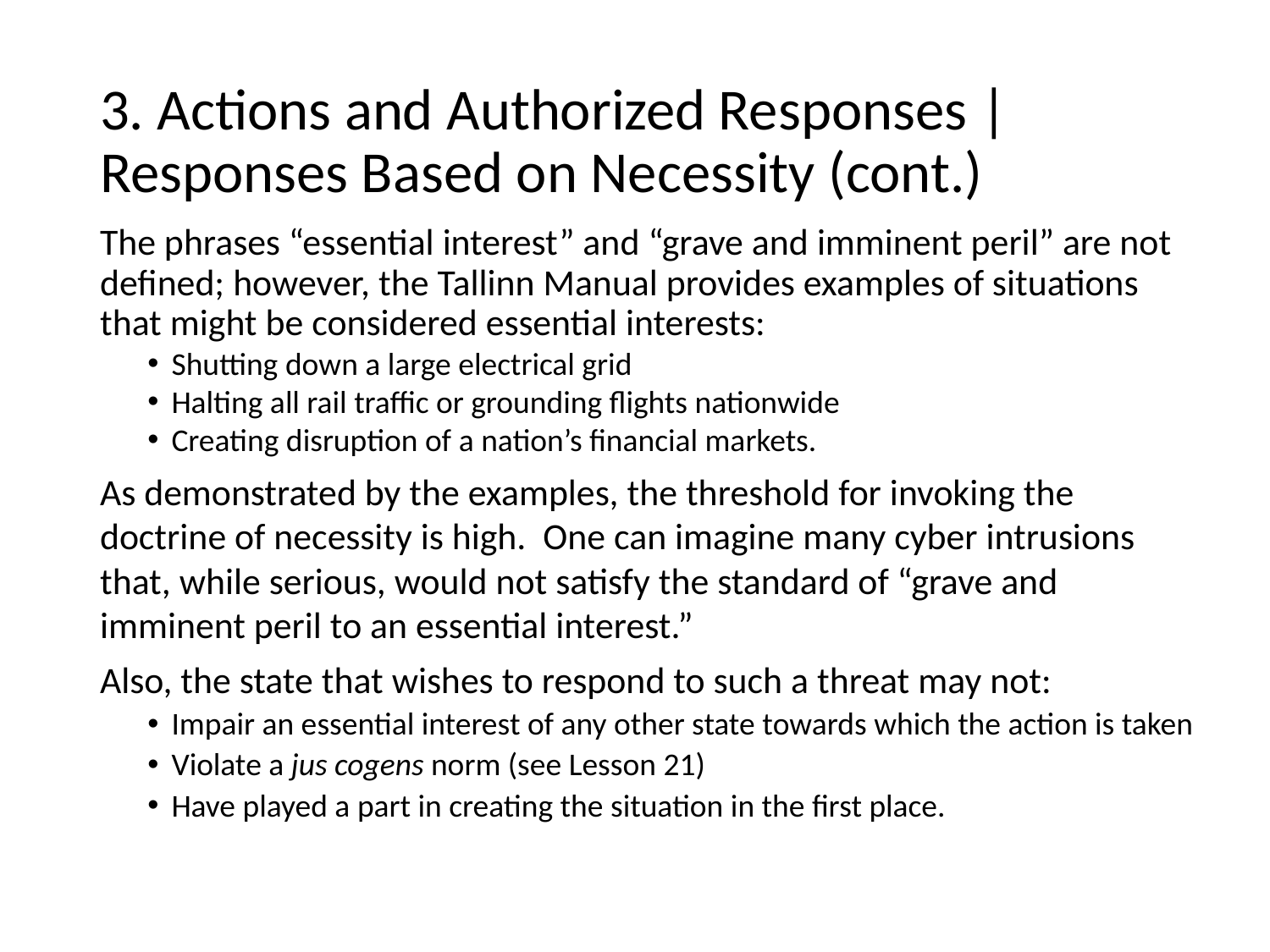

# 3. Actions and Authorized Responses | Responses Based on Necessity (cont.)
The phrases “essential interest” and “grave and imminent peril” are not defined; however, the Tallinn Manual provides examples of situations that might be considered essential interests:
Shutting down a large electrical grid
Halting all rail traffic or grounding flights nationwide
Creating disruption of a nation’s financial markets.
As demonstrated by the examples, the threshold for invoking the doctrine of necessity is high.  One can imagine many cyber intrusions that, while serious, would not satisfy the standard of “grave and imminent peril to an essential interest.”
Also, the state that wishes to respond to such a threat may not:
Impair an essential interest of any other state towards which the action is taken
Violate a jus cogens norm (see Lesson 21)
Have played a part in creating the situation in the first place.